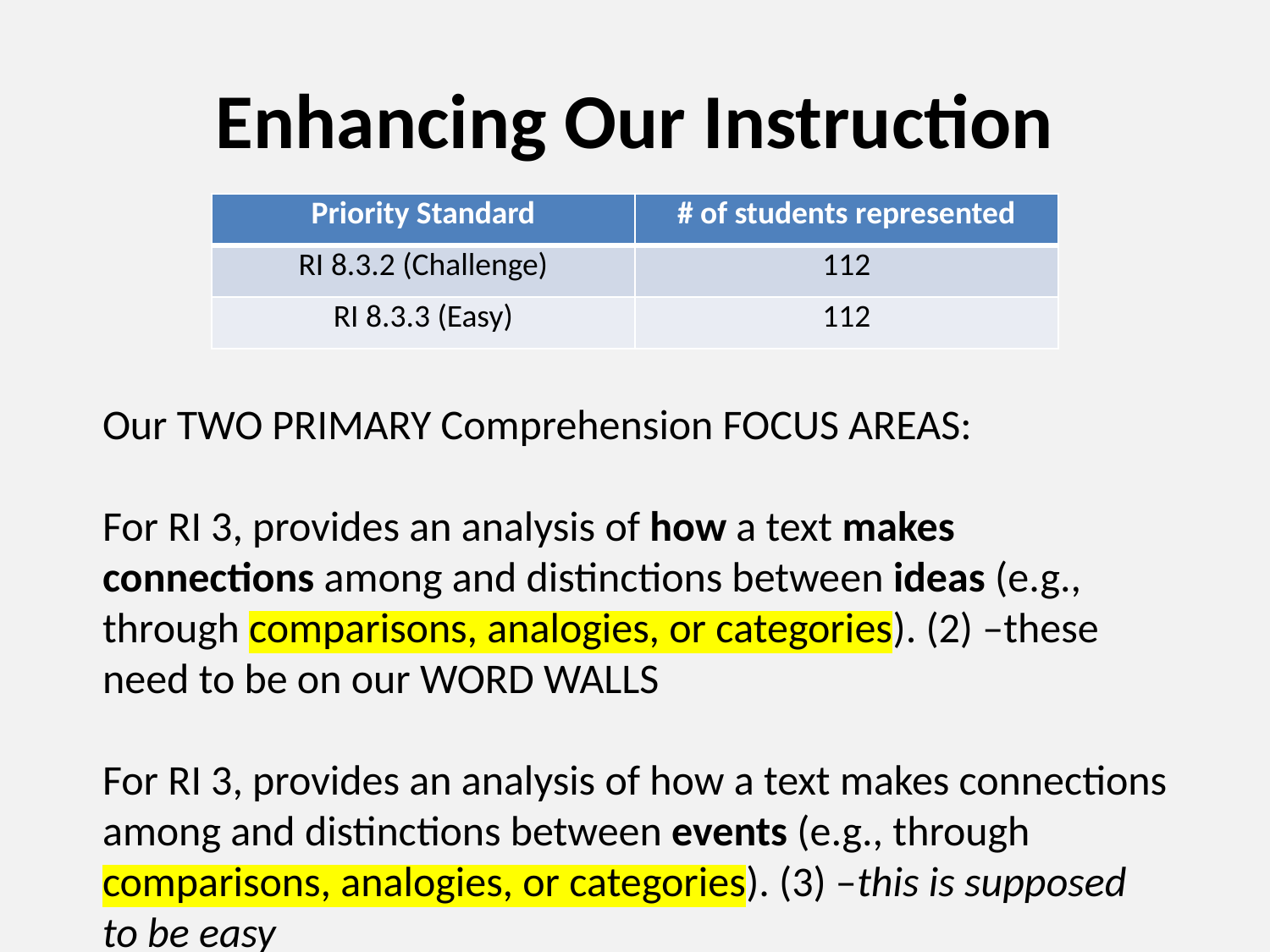

# Enhancing Our Instruction
| Priority Standard | # of students represented |
| --- | --- |
| RI 8.3.2 (Challenge) | 112 |
| RI 8.3.3 (Easy) | 112 |
Our TWO PRIMARY Comprehension FOCUS AREAS:

For RI 3, provides an analysis of how a text makes connections among and distinctions between ideas (e.g., through comparisons, analogies, or categories). (2) –these need to be on our WORD WALLS

For RI 3, provides an analysis of how a text makes connections among and distinctions between events (e.g., through comparisons, analogies, or categories). (3) –this is supposed to be easy